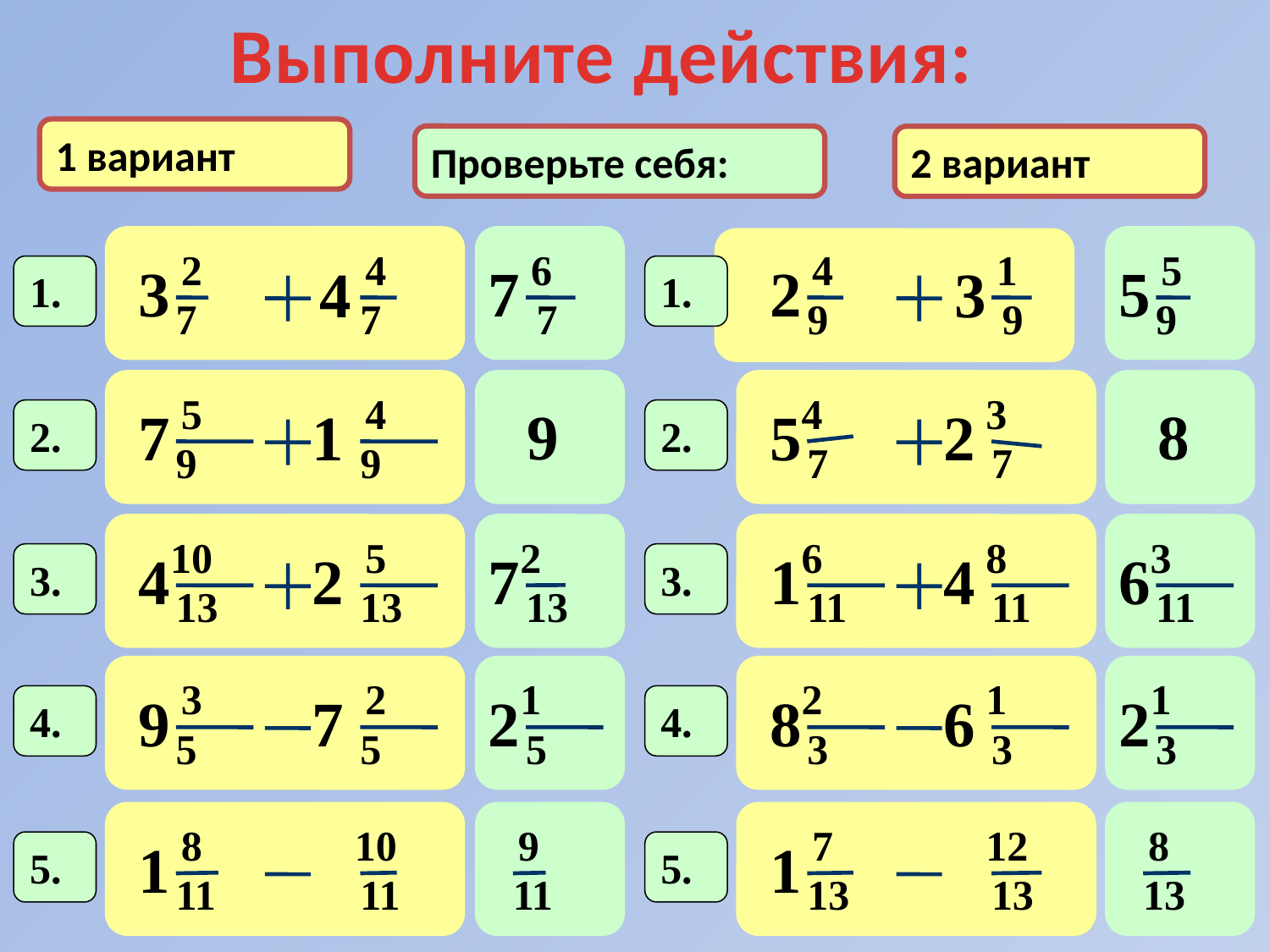

Выполните действия:
1 вариант
Проверьте себя:
2 вариант

 2
7

 4
7

3
4

1.

 6
 7

7

 5
9

5

 4
9

 1
 9

2
3

1.

 5
9

 4
9

7
1

2.

9

4
7

3
7

5
2

2.

8

10
13

 5
13

4
2

3.

2
13

7

6
11

8
11

1
4

3.

3
11

6

 3
5

 2
5

9
7
4.

1
5

2

2
3

1
3

8
6
4.

1
3

2

 8
11

10
11

1

5.

 9
11

 7
13

12
13

1

5.

 8
13